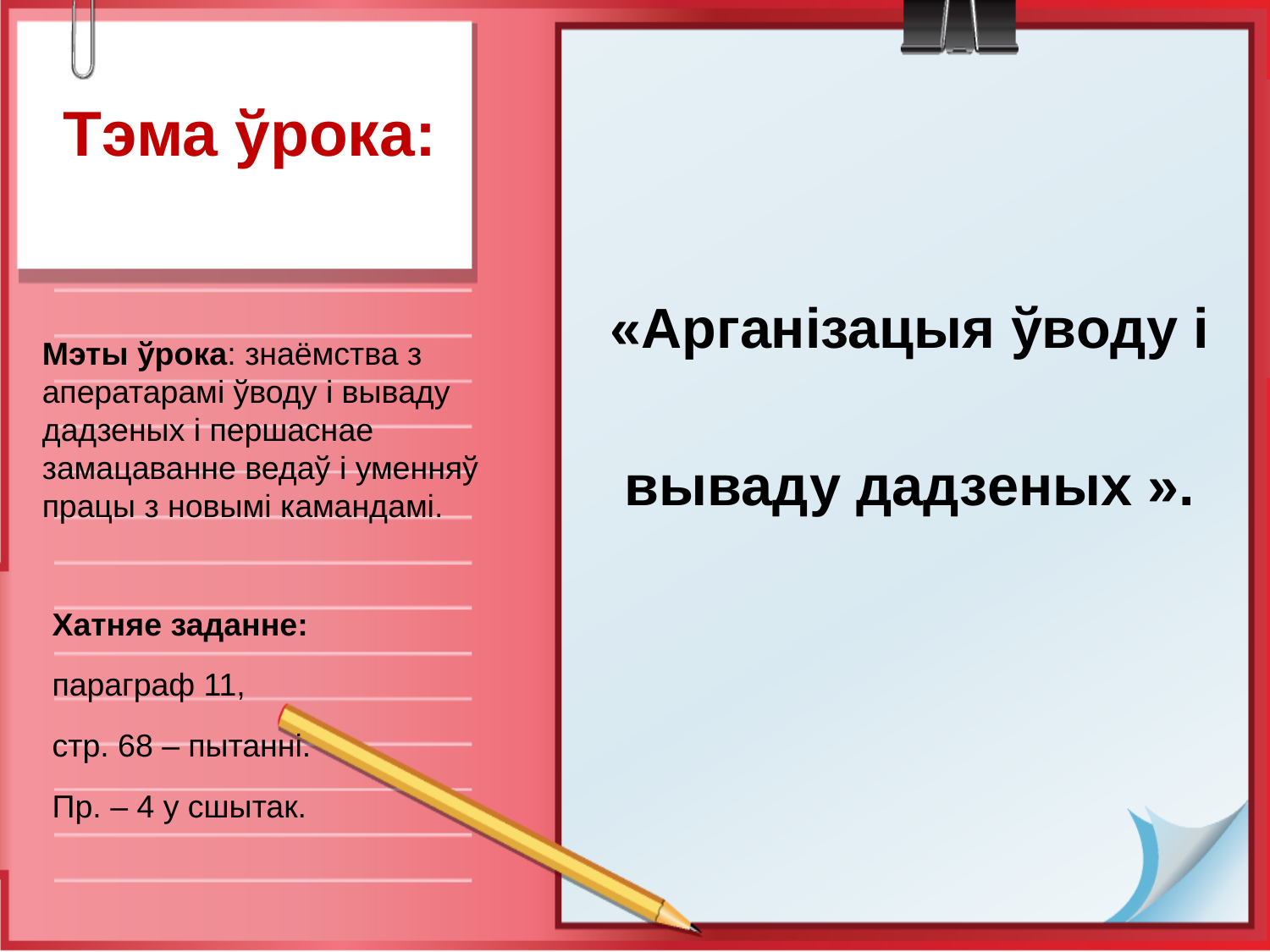

# Тэма ўрока:

«Арганізацыя ўводу і

вываду дадзеных ».
Мэты ўрока: знаёмства з аператарамі ўводу і вываду дадзеных і першаснае замацаванне ведаў i уменняў працы з новымі камандамі.
Хатняе заданне:

параграф 11,

стр. 68 – пытанні.

Пр. – 4 у сшытак.